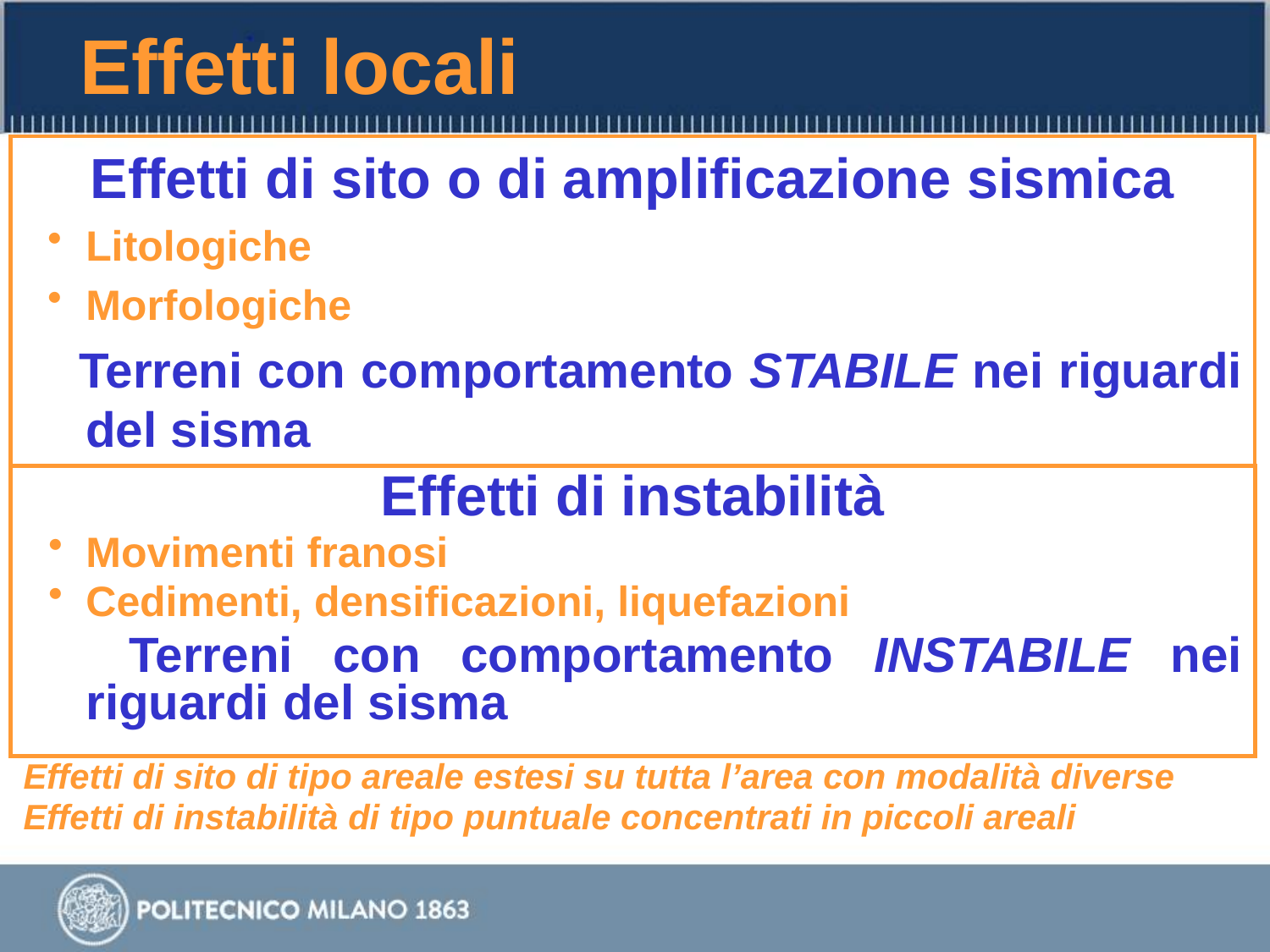

Effetti locali
Effetti di sito o di amplificazione sismica
Litologiche
Morfologiche
  Terreni con comportamento STABILE nei riguardi del sisma
Effetti di instabilità
Movimenti franosi
Cedimenti, densificazioni, liquefazioni
  Terreni con comportamento INSTABILE nei riguardi del sisma
Effetti di sito di tipo areale estesi su tutta l’area con modalità diverse
Effetti di instabilità di tipo puntuale concentrati in piccoli areali